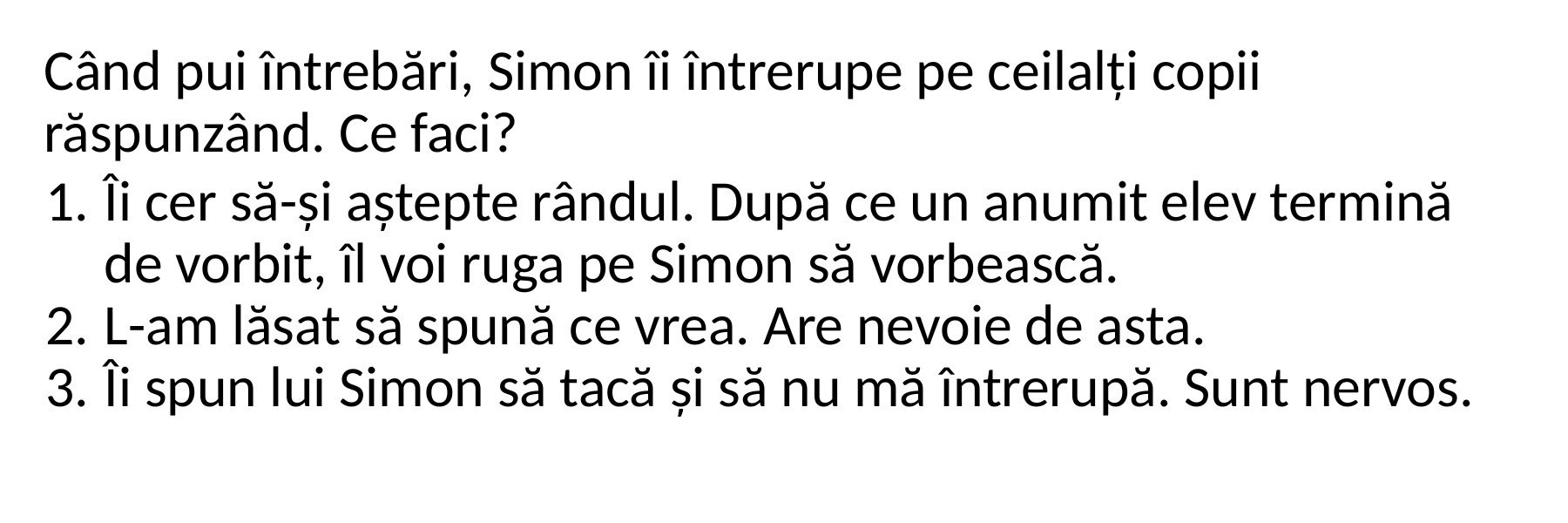

Când pui întrebări, Simon îi întrerupe pe ceilalți copii răspunzând. Ce faci?
Îi cer să-și aștepte rândul. După ce un anumit elev termină de vorbit, îl voi ruga pe Simon să vorbească.
L-am lăsat să spună ce vrea. Are nevoie de asta.
Îi spun lui Simon să tacă și să nu mă întrerupă. Sunt nervos.